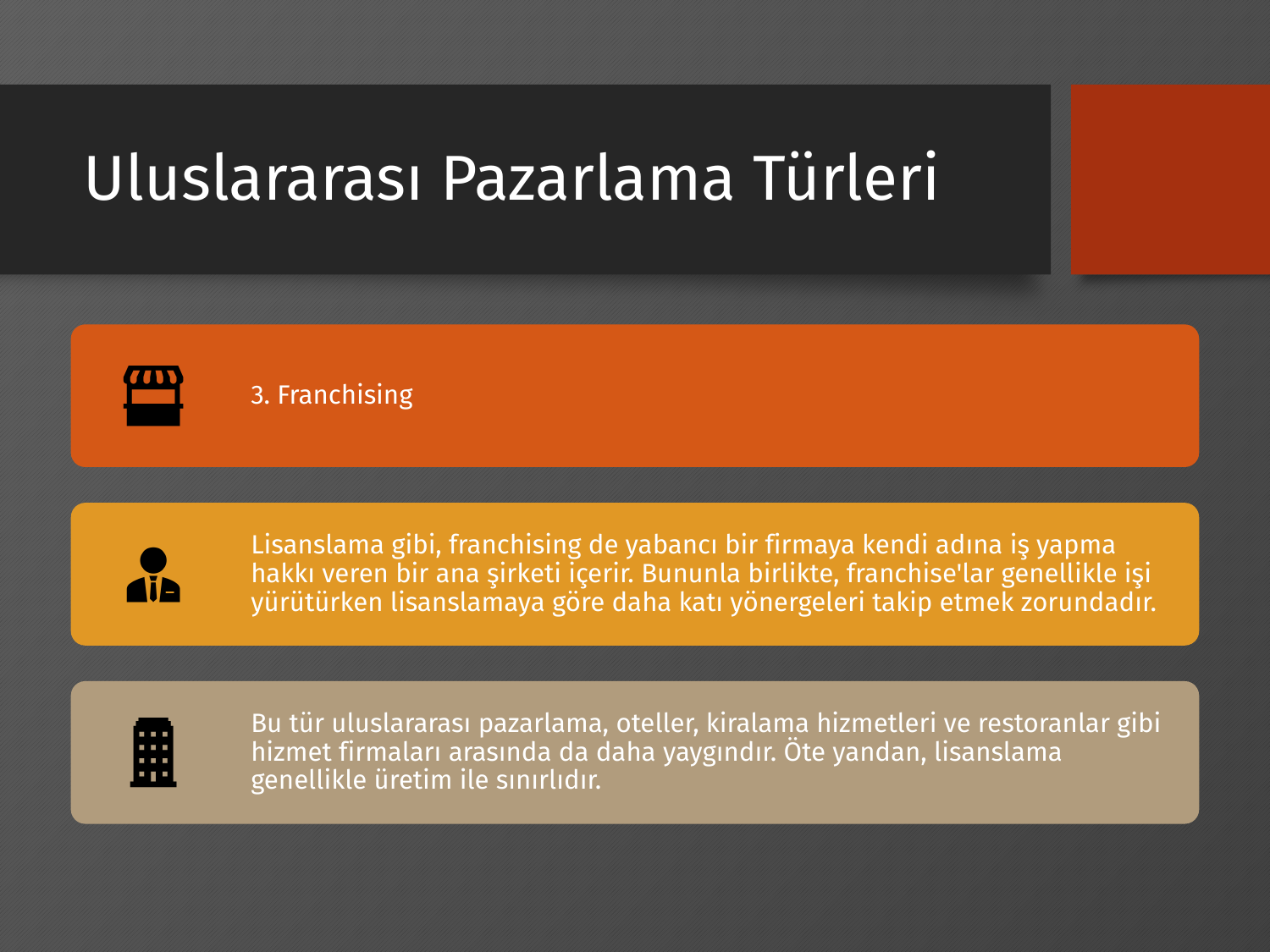

# Uluslararası Pazarlama Türleri
3. Franchising
Lisanslama gibi, franchising de yabancı bir firmaya kendi adına iş yapma hakkı veren bir ana şirketi içerir. Bununla birlikte, franchise'lar genellikle işi yürütürken lisanslamaya göre daha katı yönergeleri takip etmek zorundadır.
Bu tür uluslararası pazarlama, oteller, kiralama hizmetleri ve restoranlar gibi hizmet firmaları arasında da daha yaygındır. Öte yandan, lisanslama genellikle üretim ile sınırlıdır.